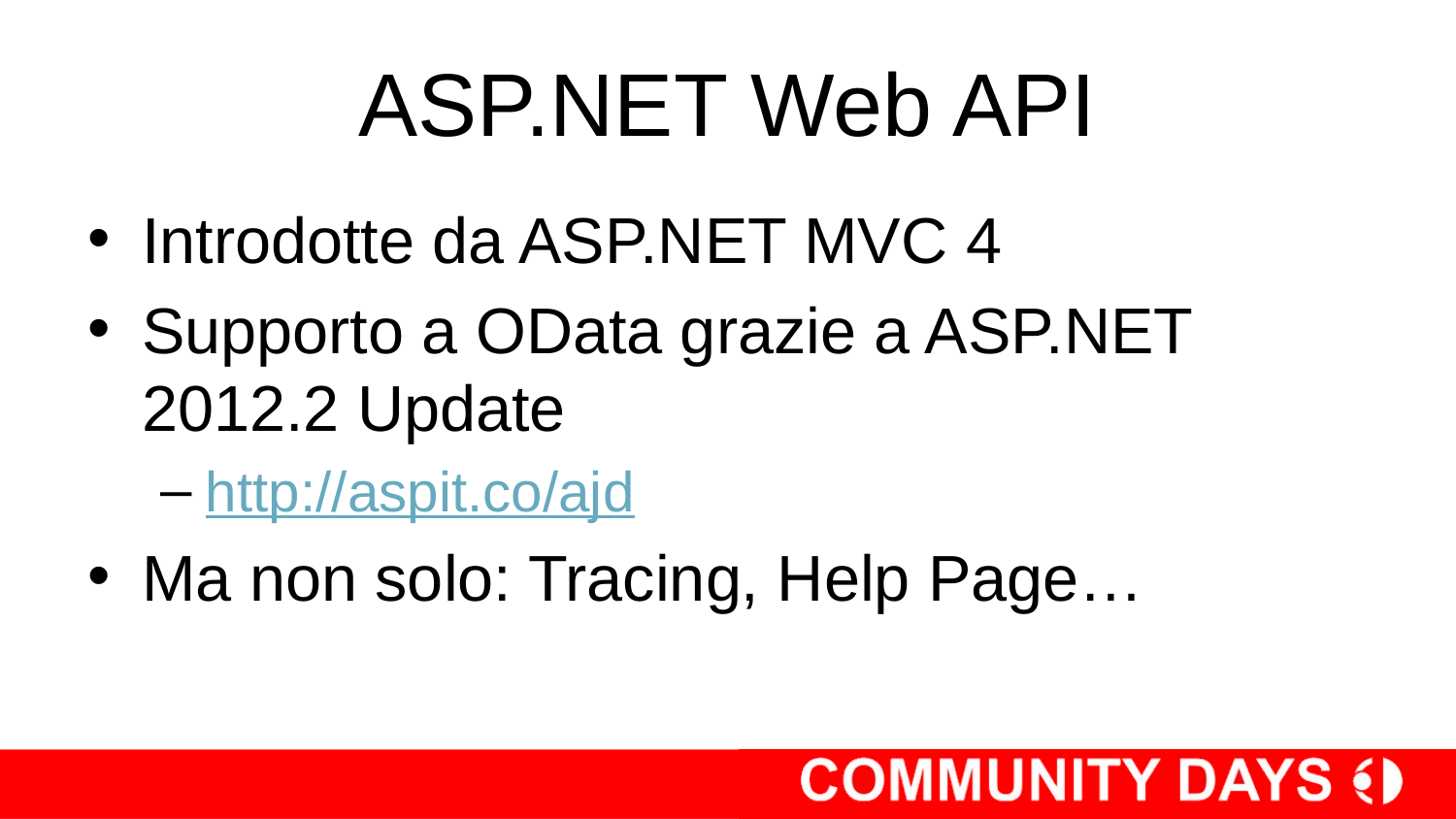

# ASP.NET Web API
Introdotte da ASP.NET MVC 4
Supporto a OData grazie a ASP.NET 2012.2 Update
http://aspit.co/ajd
Ma non solo: Tracing, Help Page…